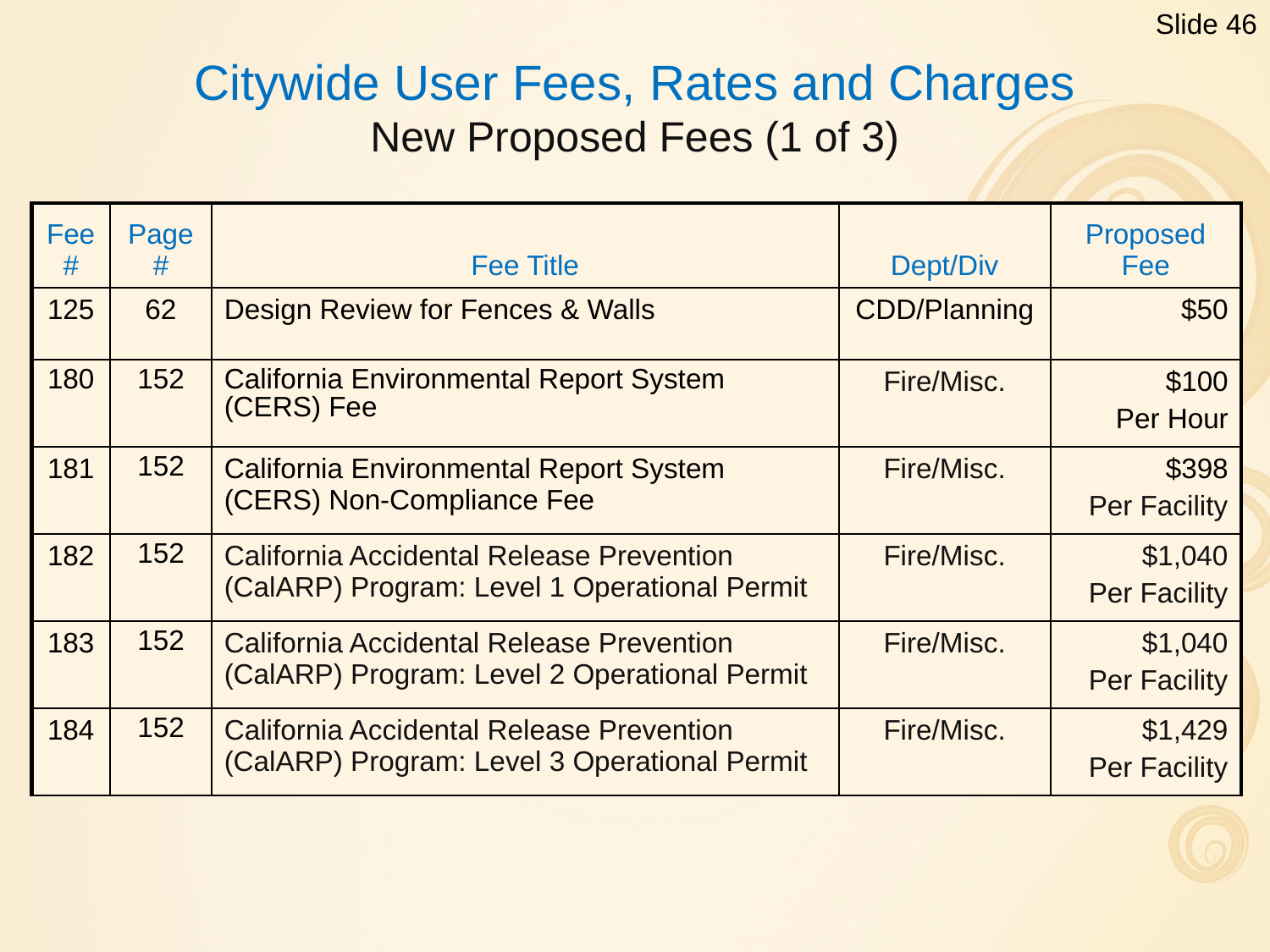

Slide 46
Citywide User Fees, Rates and Charges
New Proposed Fees (1 of 3)
| Fee # | Page # | Fee Title | Dept/Div | Proposed Fee |
| --- | --- | --- | --- | --- |
| 125 | 62 | Design Review for Fences & Walls | CDD/Planning | $50 |
| 180 | 152 | California Environmental Report System (CERS) Fee | Fire/Misc. | $100 Per Hour |
| 181 | 152 | California Environmental Report System (CERS) Non-Compliance Fee | Fire/Misc. | $398 Per Facility |
| 182 | 152 | California Accidental Release Prevention (CalARP) Program: Level 1 Operational Permit | Fire/Misc. | $1,040 Per Facility |
| 183 | 152 | California Accidental Release Prevention (CalARP) Program: Level 2 Operational Permit | Fire/Misc. | $1,040 Per Facility |
| 184 | 152 | California Accidental Release Prevention (CalARP) Program: Level 3 Operational Permit | Fire/Misc. | $1,429 Per Facility |